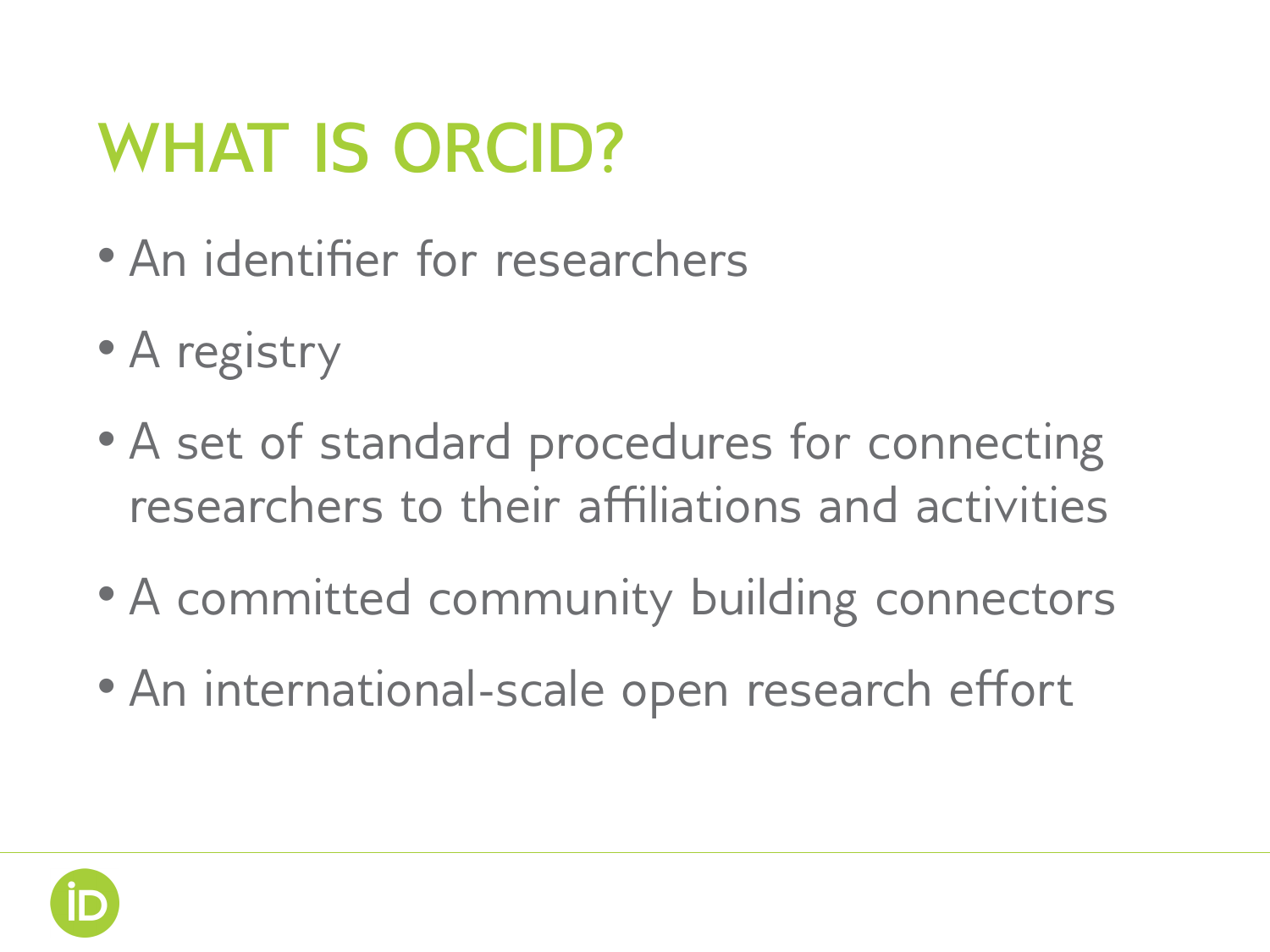

# What is ORCID?
An identifier for researchers
A registry
A set of standard procedures for connecting researchers to their affiliations and activities
A committed community building connectors
An international-scale open research effort